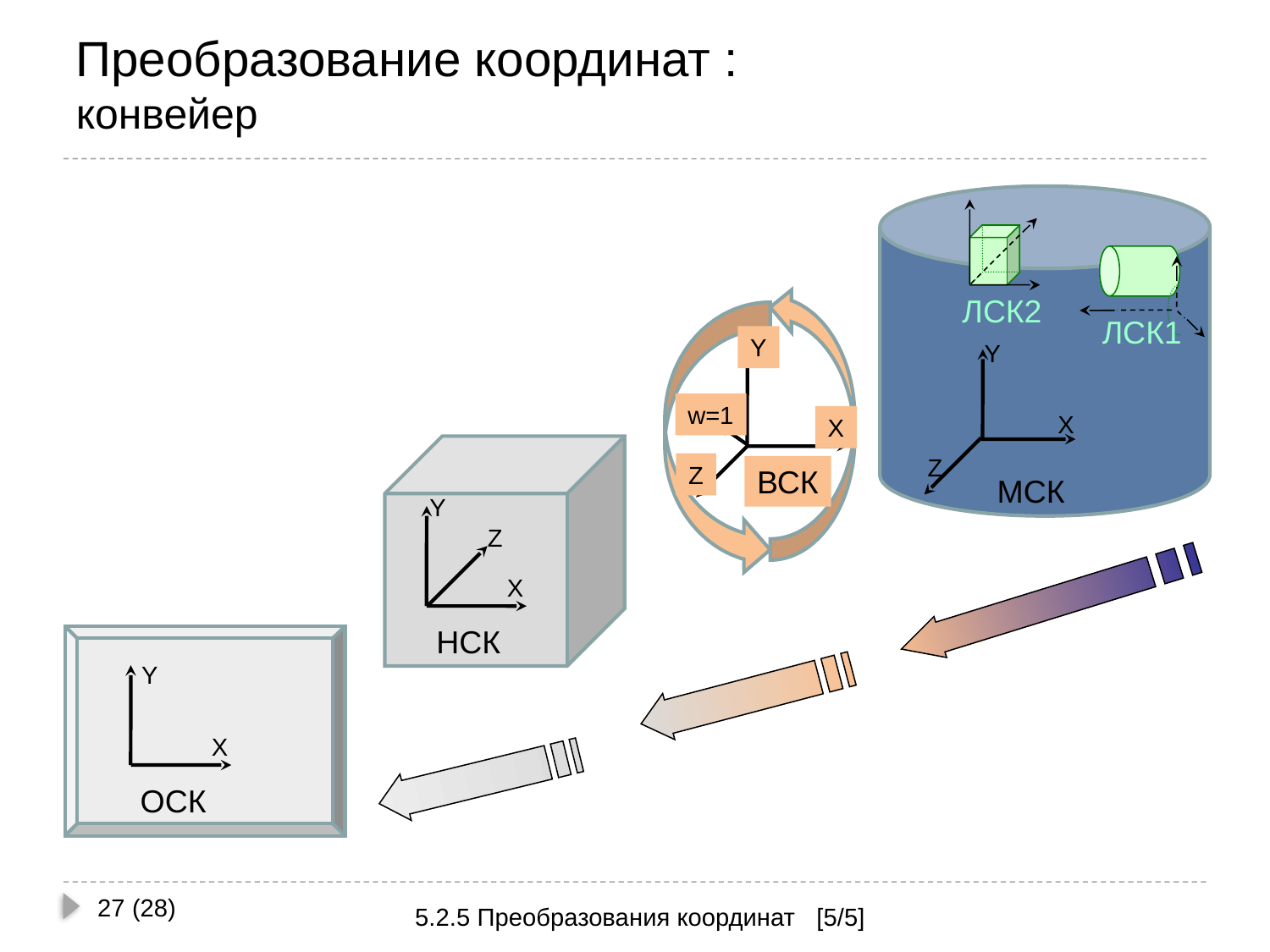

# Преобразование координат : конвейер

ЛСК2

ЛСК1

Y

w=1

X

Z
ВСК
Y

X

Z
МСК

Y

Z

X
НСК

Y

X
ОСК

27 (28)
5.2.5 Преобразования координат   [5/5]